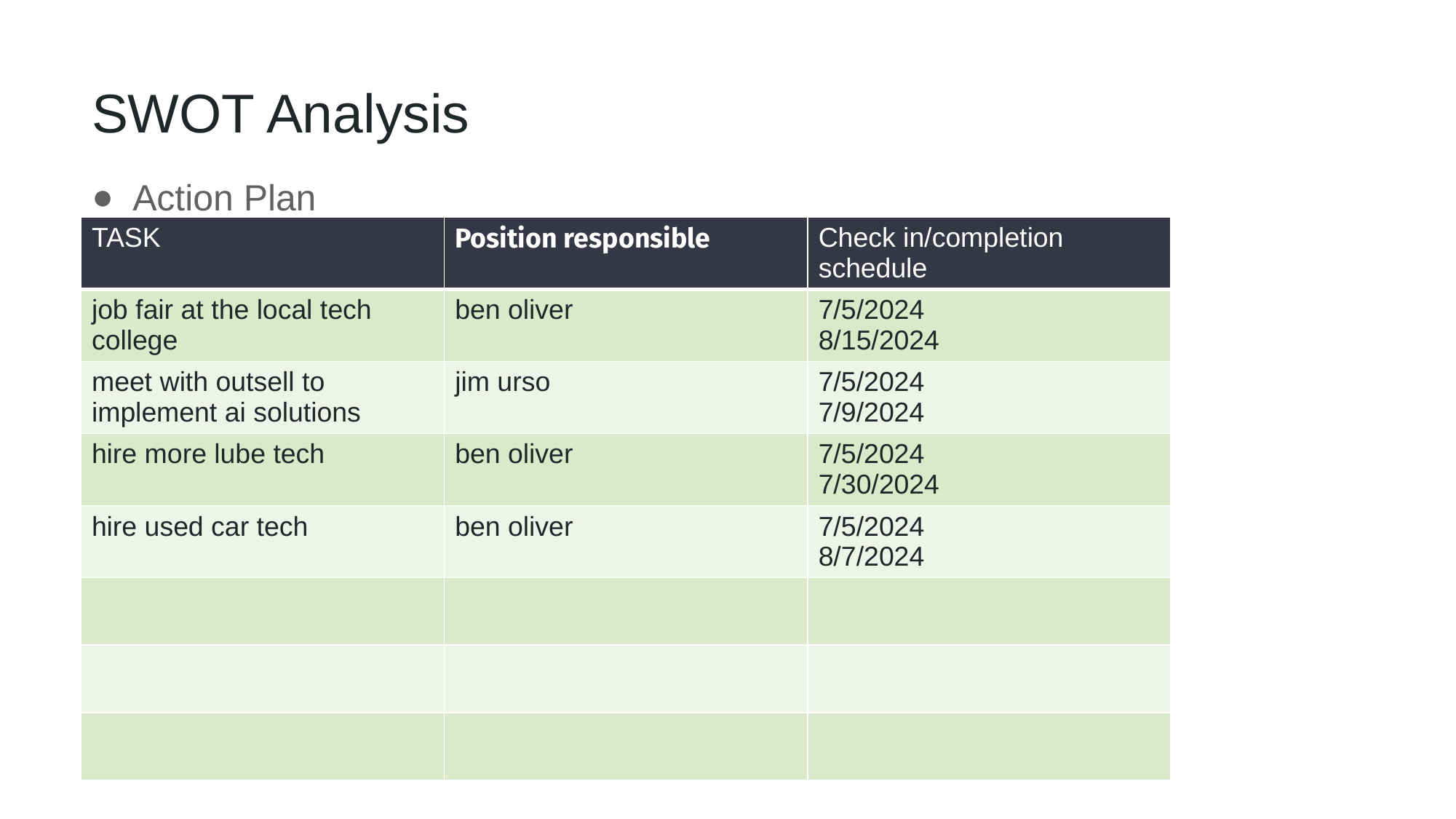

# SWOT Analysis
Action Plan

| TASK | Position responsible | Check in/completion schedule |
| --- | --- | --- |
| job fair at the local tech college | ben oliver | 7/5/2024 8/15/2024 |
| meet with outsell to implement ai solutions | jim urso | 7/5/2024 7/9/2024 |
| hire more lube tech | ben oliver | 7/5/2024 7/30/2024 |
| hire used car tech | ben oliver | 7/5/2024 8/7/2024 |
|  |  |  |
|  |  |  |
|  |  |  |